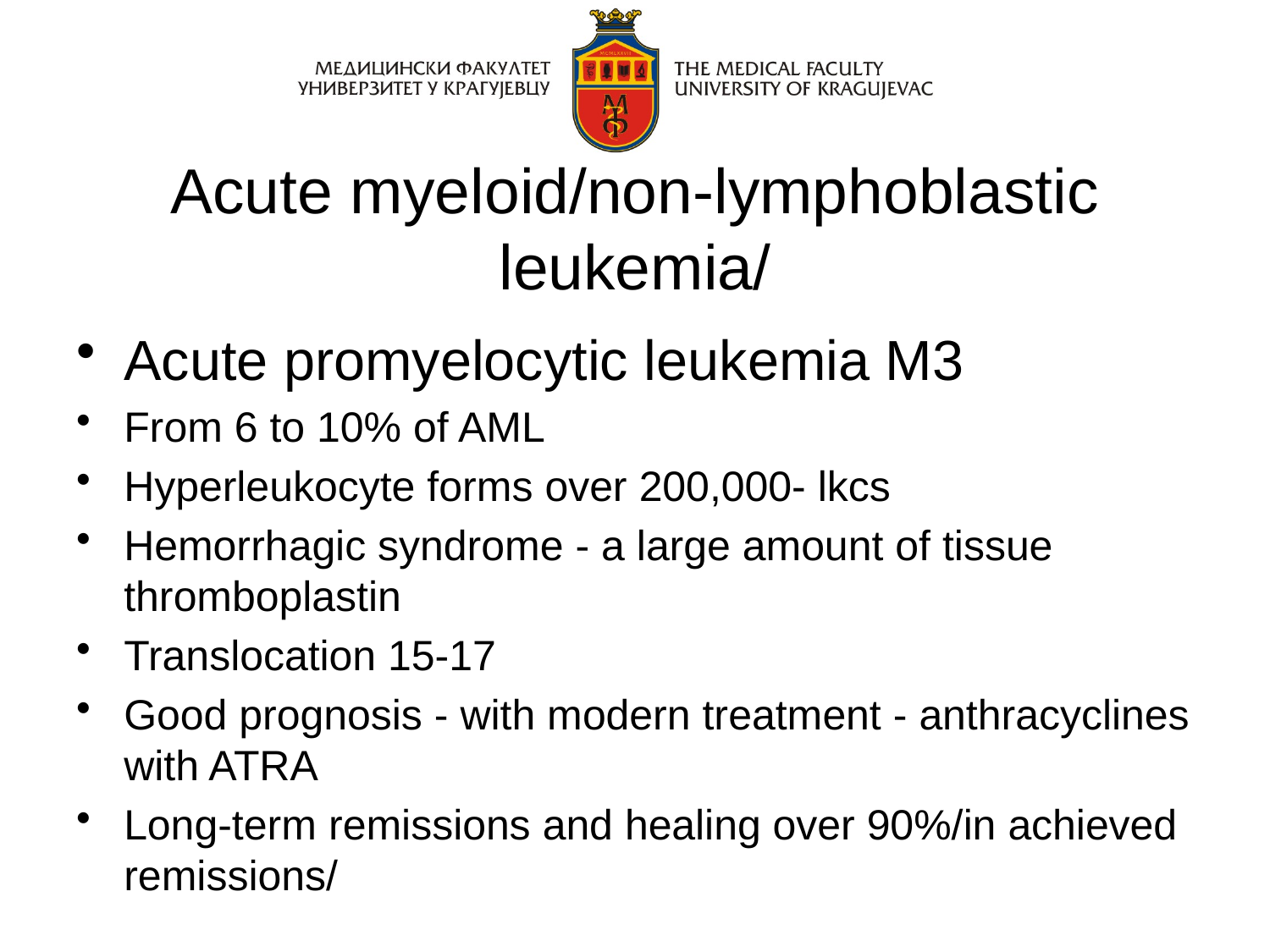

# Acute myeloid/non-lymphoblastic leukemia/
Acute promyelocytic leukemia M3
From 6 to 10% of AML
Hyperleukocyte forms over 200,000- lkcs
Hemorrhagic syndrome - a large amount of tissue thromboplastin
Translocation 15-17
Good prognosis - with modern treatment - anthracyclines with ATRA
Long-term remissions and healing over 90%/in achieved remissions/